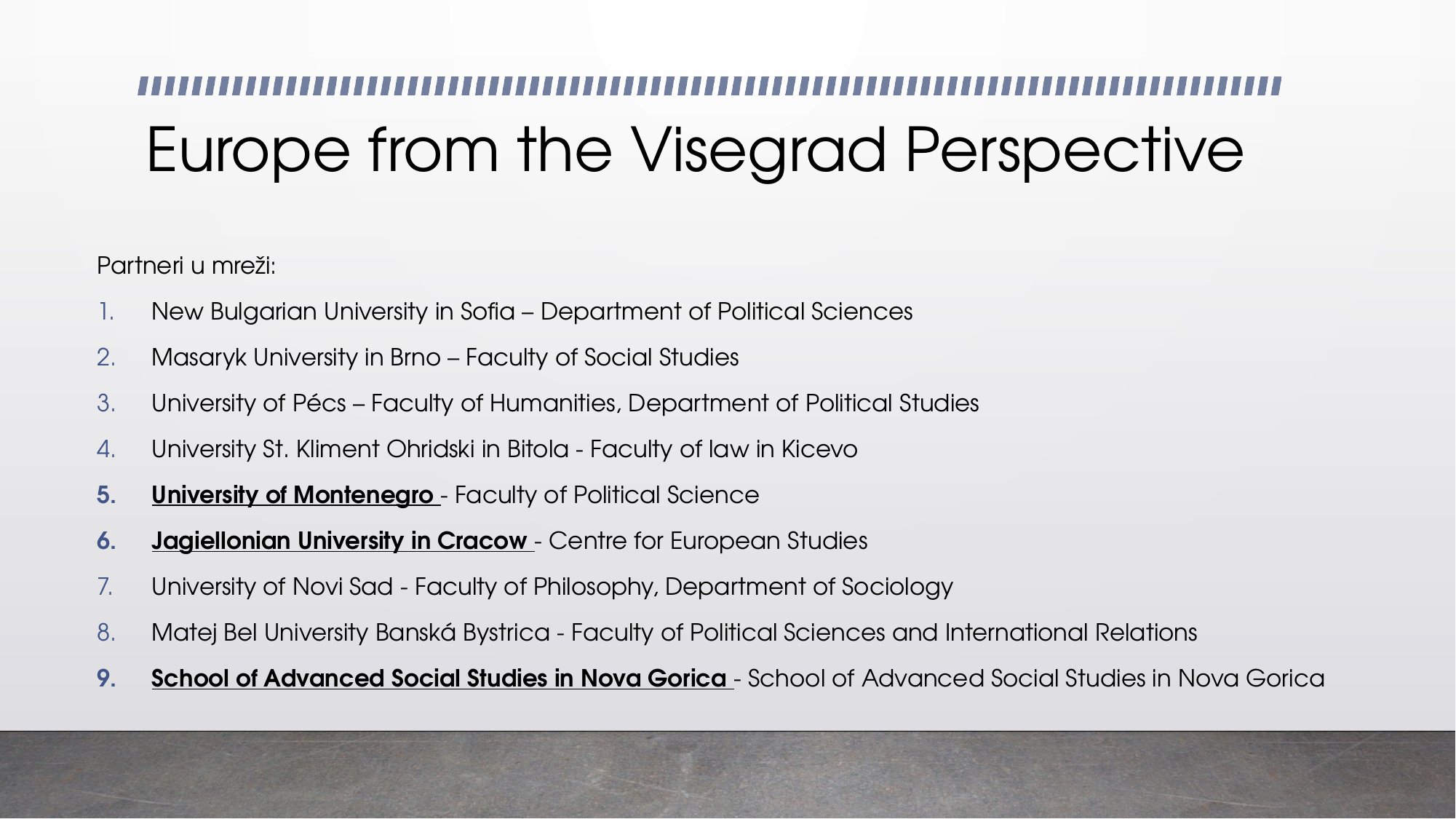

# Europe from the Visegrad Perspective
Partneri u mreži:
New Bulgarian University in Sofia – Department of Political Sciences
Masaryk University in Brno – Faculty of Social Studies
University of Pécs – Faculty of Humanities, Department of Political Studies
University St. Kliment Ohridski in Bitola - Faculty of law in Kicevo
University of Montenegro - Faculty of Political Science
Jagiellonian University in Cracow - Centre for European Studies
University of Novi Sad - Faculty of Philosophy, Department of Sociology
Matej Bel University Banská Bystrica - Faculty of Political Sciences and International Relations
School of Advanced Social Studies in Nova Gorica - School of Advanced Social Studies in Nova Gorica